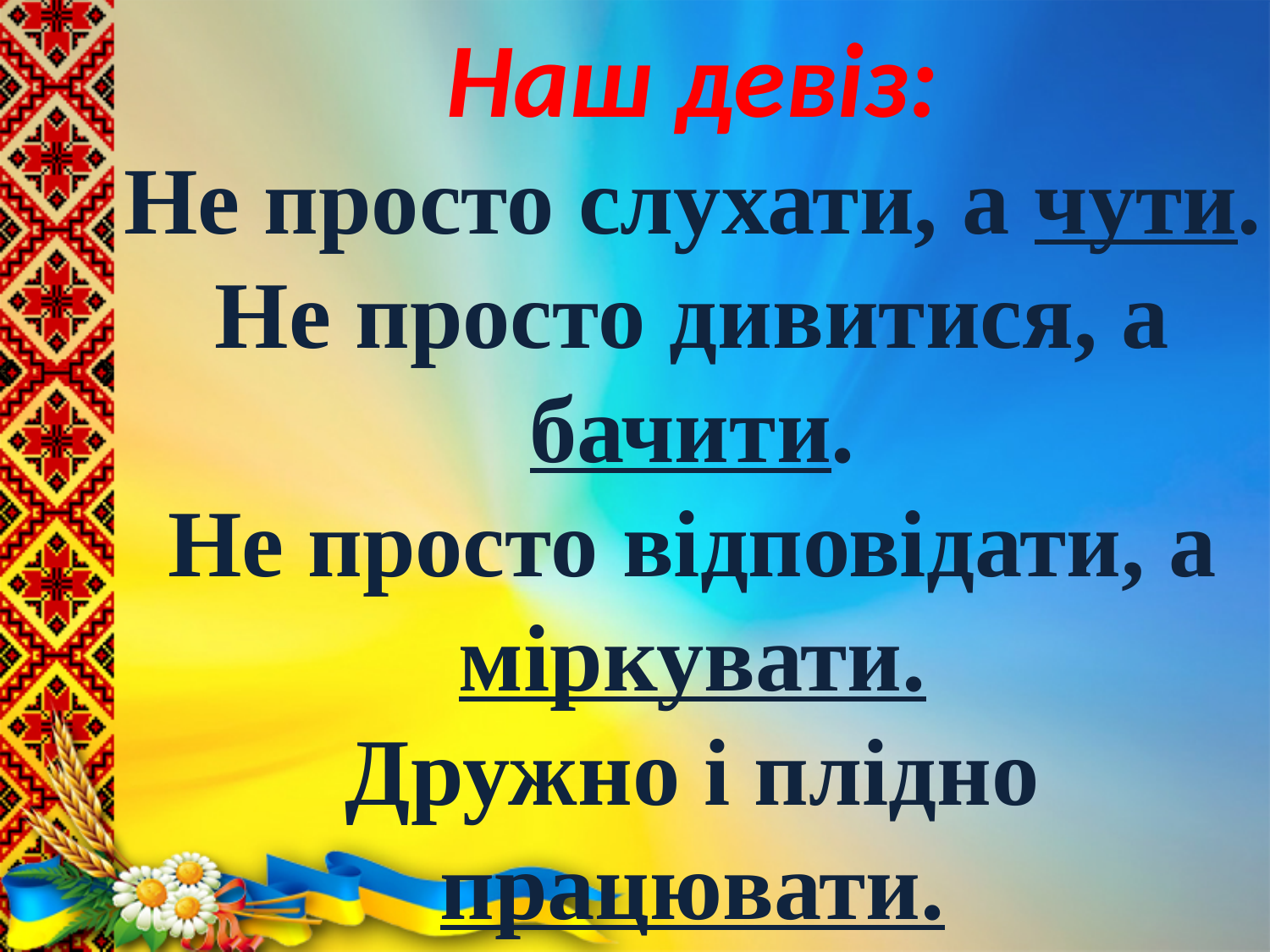

Наш девіз:
Не просто слухати, а чути.
Не просто дивитися, а бачити.
Не просто відповідати, а міркувати.
Дружно і плідно працювати.